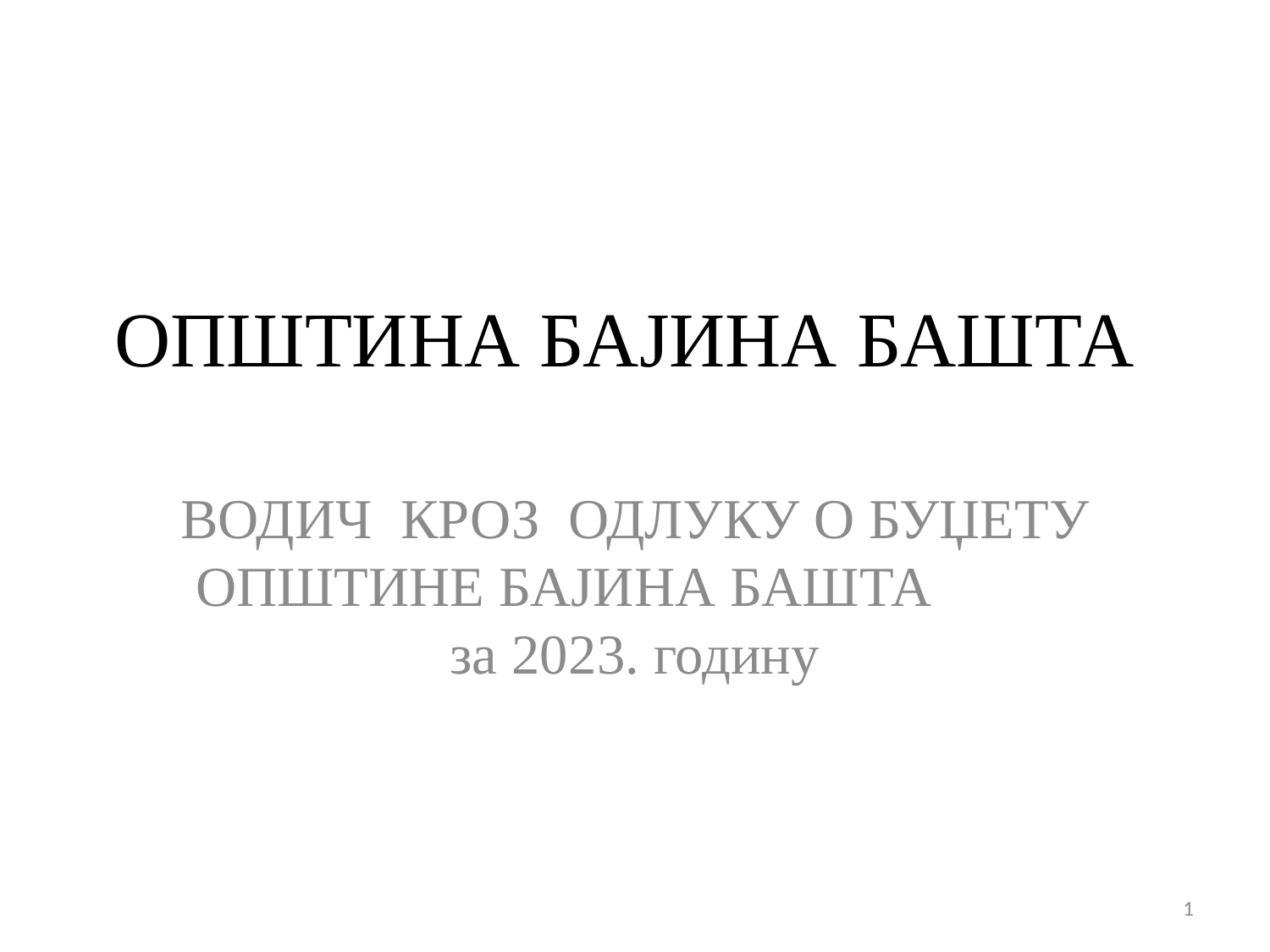

# ОПШТИНА БАЈИНА БАШТА
ВОДИЧ  КРОЗ  ОДЛУКУ О БУЏЕТУ ОПШТИНЕ БАЈИНА БАШТА           за 2023. годину
1